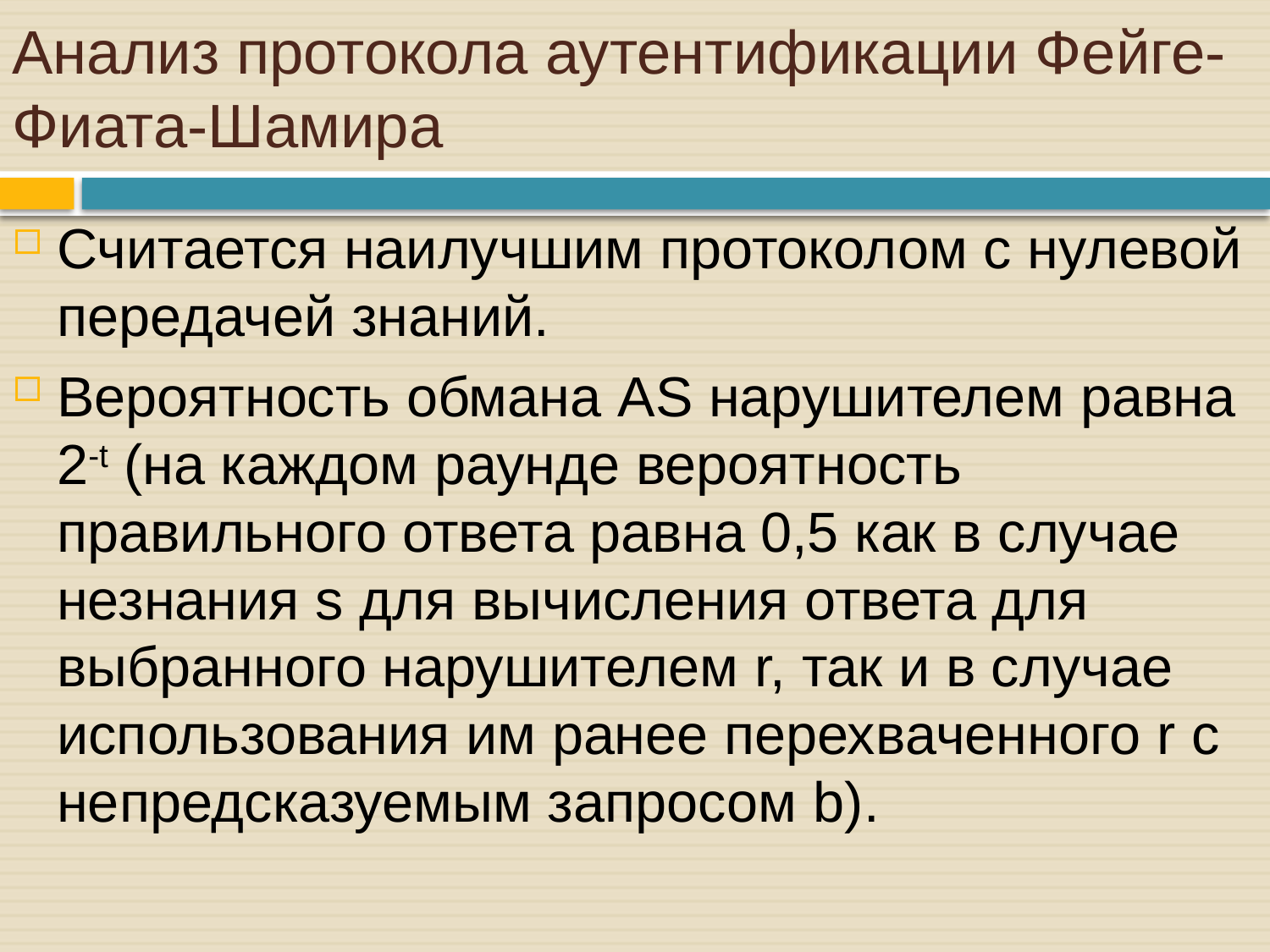

# Анализ протокола аутентификации Фейге-Фиата-Шамира
Считается наилучшим протоколом с нулевой передачей знаний.
Вероятность обмана AS нарушителем равна 2-t (на каждом раунде вероятность правильного ответа равна 0,5 как в случае незнания s для вычисления ответа для выбранного нарушителем r, так и в случае использования им ранее перехваченного r с непредсказуемым запросом b).